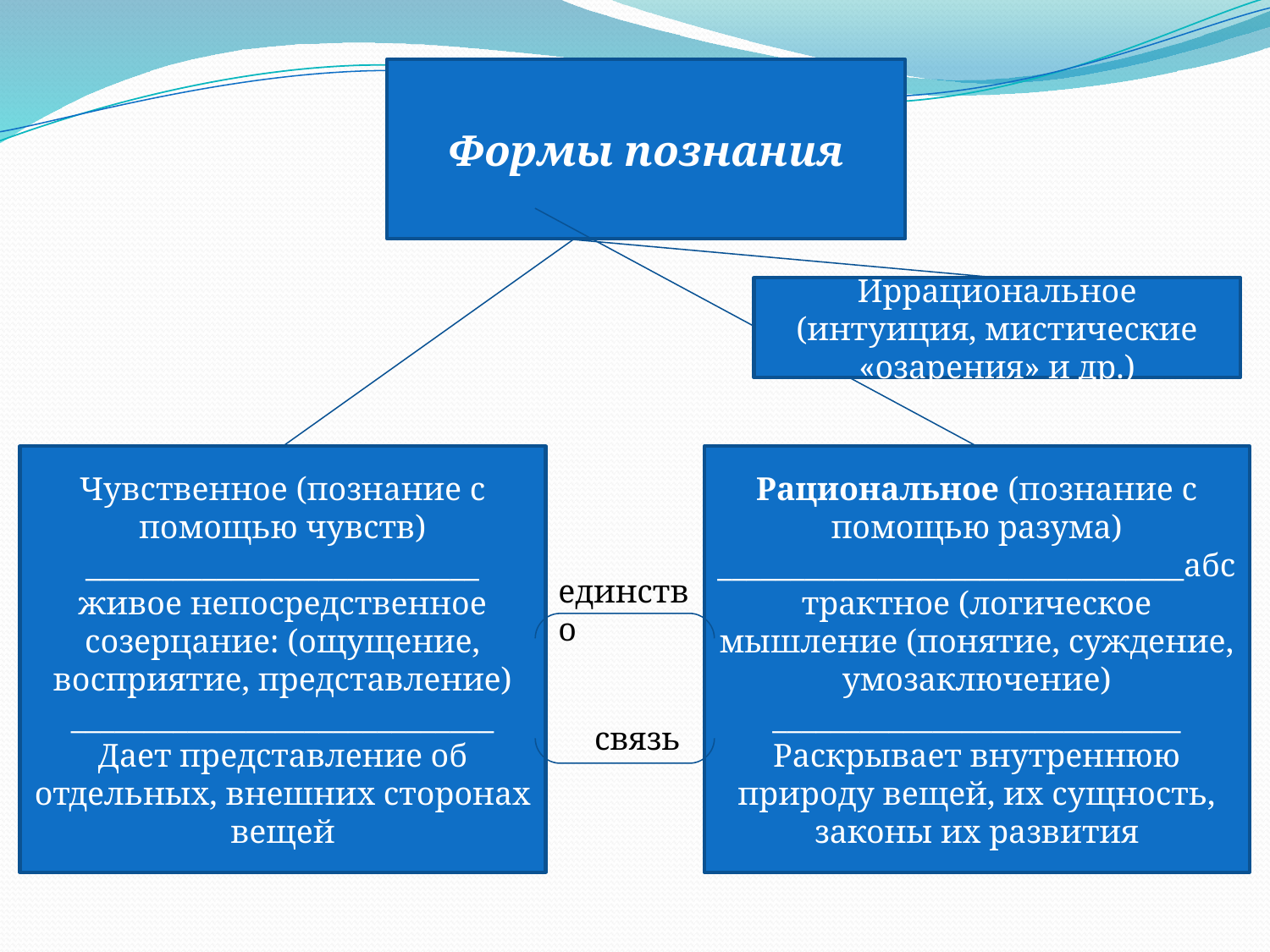

Формы познания
Иррациональное (интуиция, мистические «озарения» и др.)
Чувственное (познание с помощью чувств) ___________________________ живое непосредственное созерцание: (ощущение, восприятие, представление) _____________________________ Дает представление об отдельных, внешних сторонах вещей
Рациональное (познание с помощью разума) ________________________________абстрактное (логическое мышление (понятие, суждение, умозаключение) ____________________________ Раскрывает внутреннюю природу вещей, их сущность, законы их развития
единство

связь